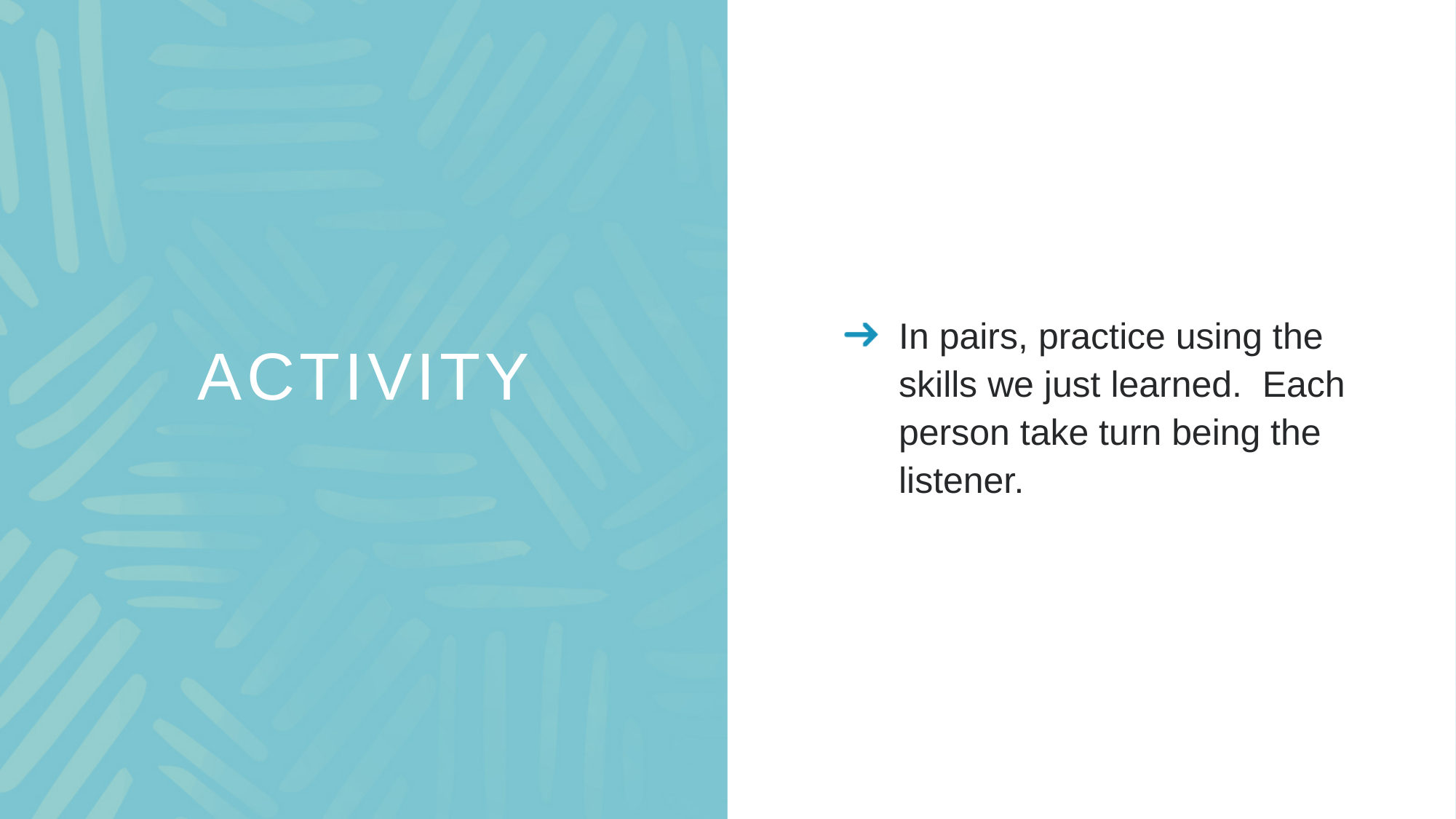

In pairs, practice using the skills we just learned.  Each person take turn being the listener.
# ACTIVITY